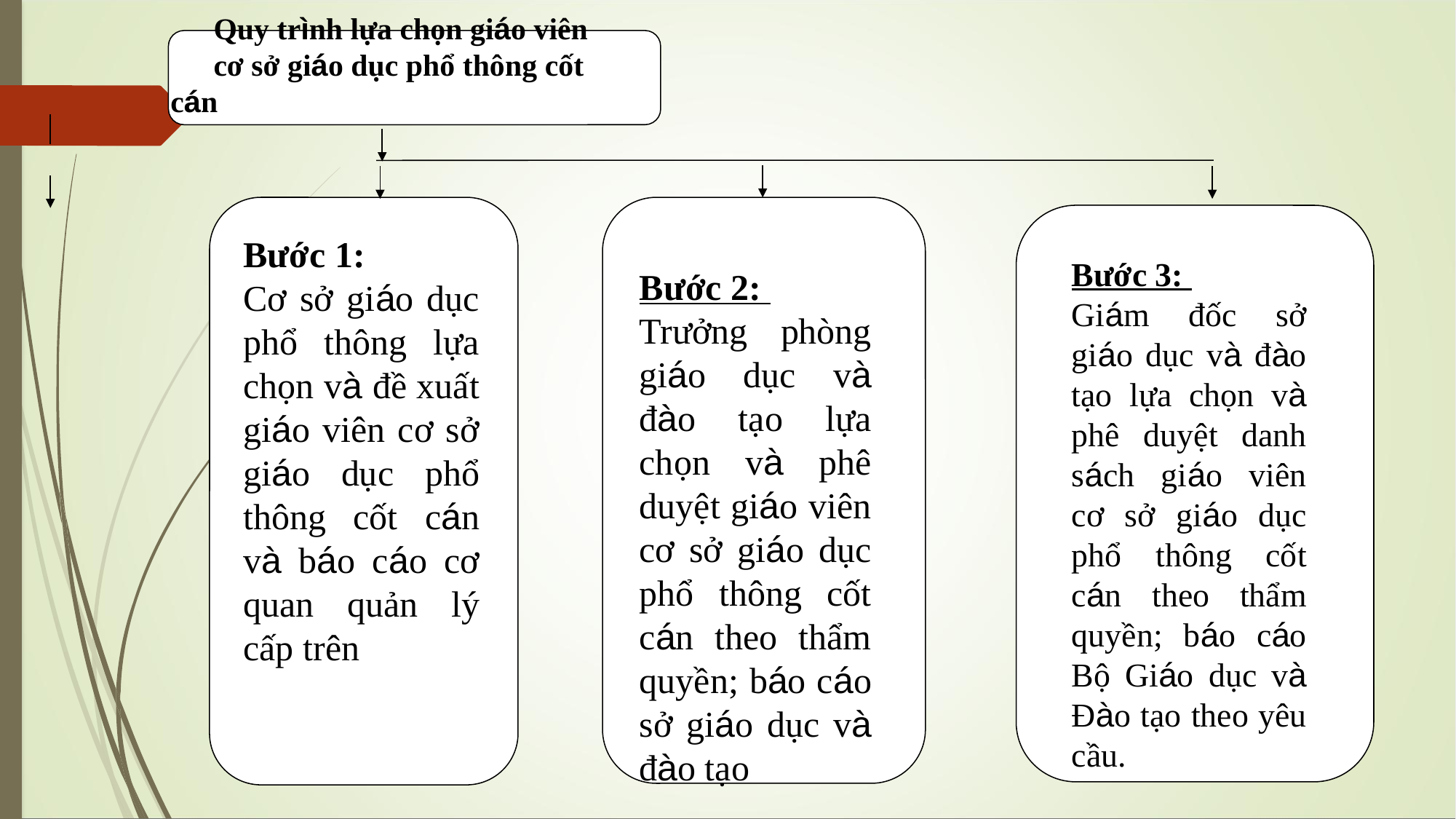

Quy trình lựa chọn giáo viên
cơ sở giáo dục phổ thông cốt cán

Bước 2:
Trưởng phòng giáo dục và đào tạo lựa chọn và phê duyệt giáo viên cơ sở giáo dục phổ thông cốt cán theo thẩm quyền; báo cáo sở giáo dục và đào tạo
Bước 1:
Cơ sở giáo dục phổ thông lựa chọn và đề xuất giáo viên cơ sở giáo dục phổ thông cốt cán và báo cáo cơ quan quản lý cấp trên
Bước 3:
Giám đốc sở giáo dục và đào tạo lựa chọn và phê duyệt danh sách giáo viên cơ sở giáo dục phổ thông cốt cán theo thẩm quyền; báo cáo Bộ Giáo dục và Đào tạo theo yêu cầu.